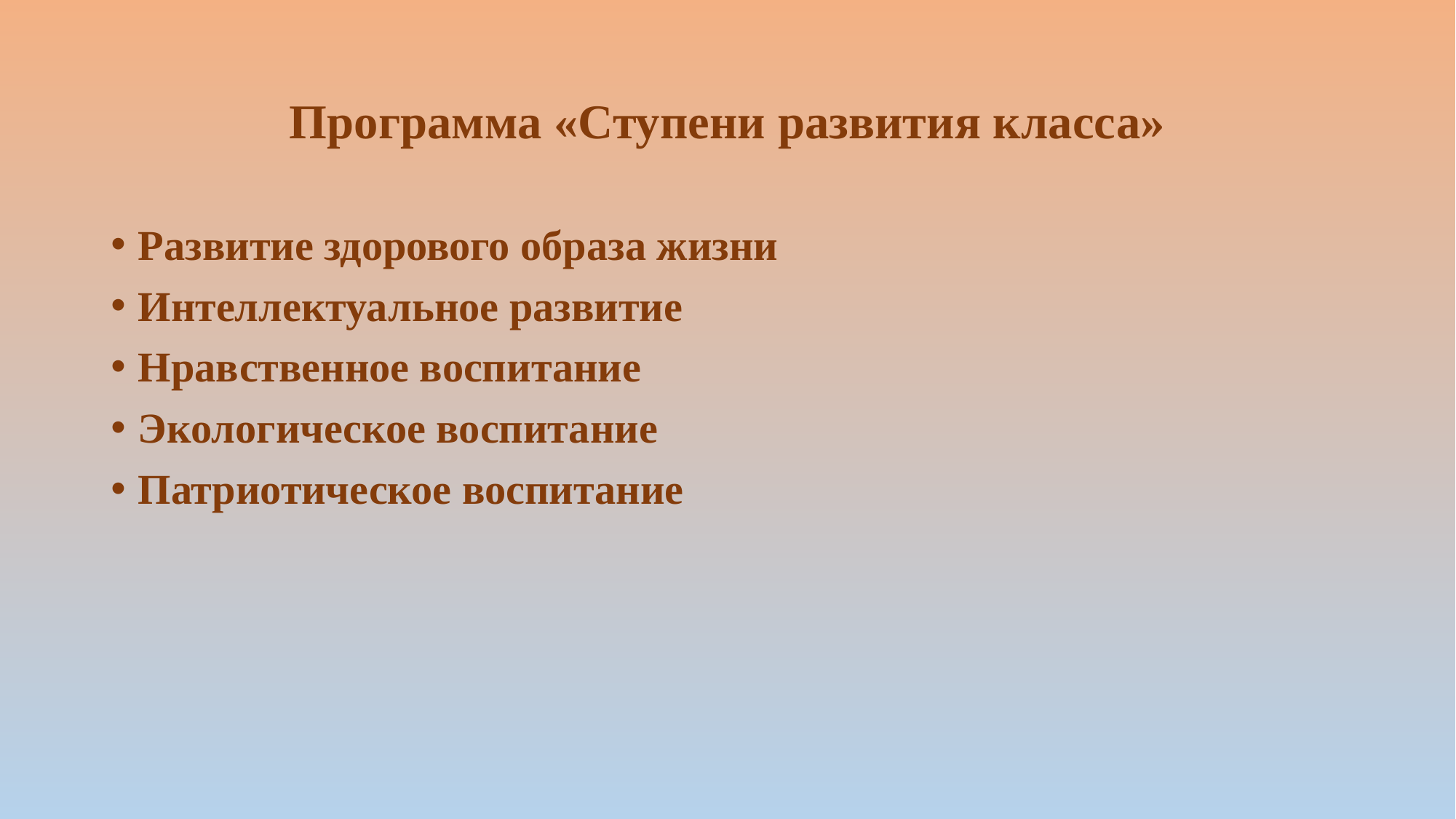

# Программа «Ступени развития класса»
Развитие здорового образа жизни
Интеллектуальное развитие
Нравственное воспитание
Экологическое воспитание
Патриотическое воспитание